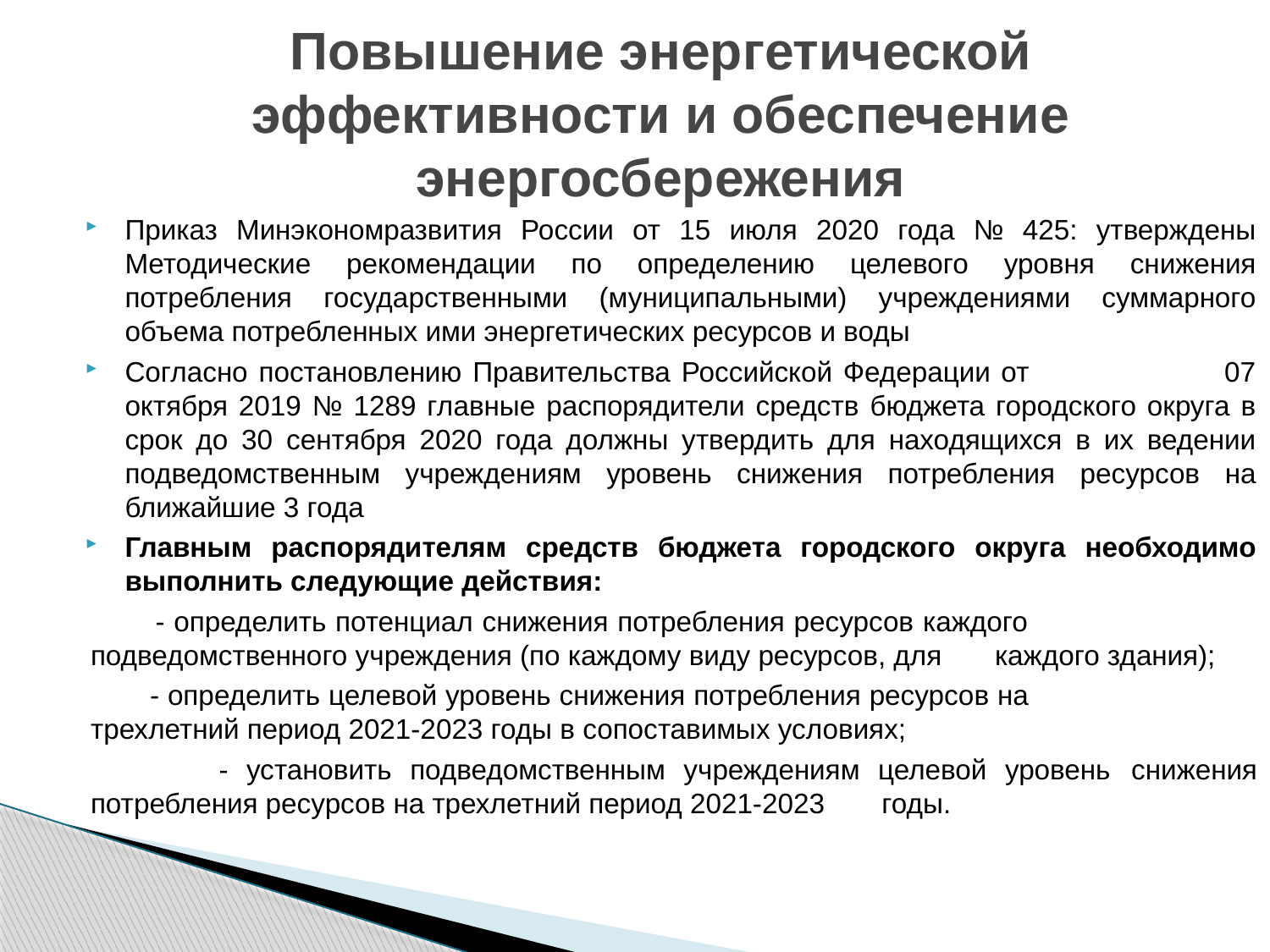

# Повышение энергетической эффективности и обеспечение энергосбережения
Приказ Минэкономразвития России от 15 июля 2020 года № 425: утверждены Методические рекомендации по определению целевого уровня снижения потребления государственными (муниципальными) учреждениями суммарного объема потребленных ими энергетических ресурсов и воды
Согласно постановлению Правительства Российской Федерации от                  07 октября 2019 № 1289 главные распорядители средств бюджета городского округа в срок до 30 сентября 2020 года должны утвердить для находящихся в их ведении подведомственным учреждениям уровень снижения потребления ресурсов на ближайшие 3 года
Главным распорядителям средств бюджета городского округа необходимо выполнить следующие действия:
       - определить потенциал снижения потребления ресурсов каждого             	подведомственного учреждения (по каждому виду ресурсов, для 	каждого здания);
       - определить целевой уровень снижения потребления ресурсов на                            	трехлетний период 2021-2023 годы в сопоставимых условиях;
       - установить подведомственным учреждениям целевой уровень 	снижения потребления ресурсов на трехлетний период 2021-2023 	годы.